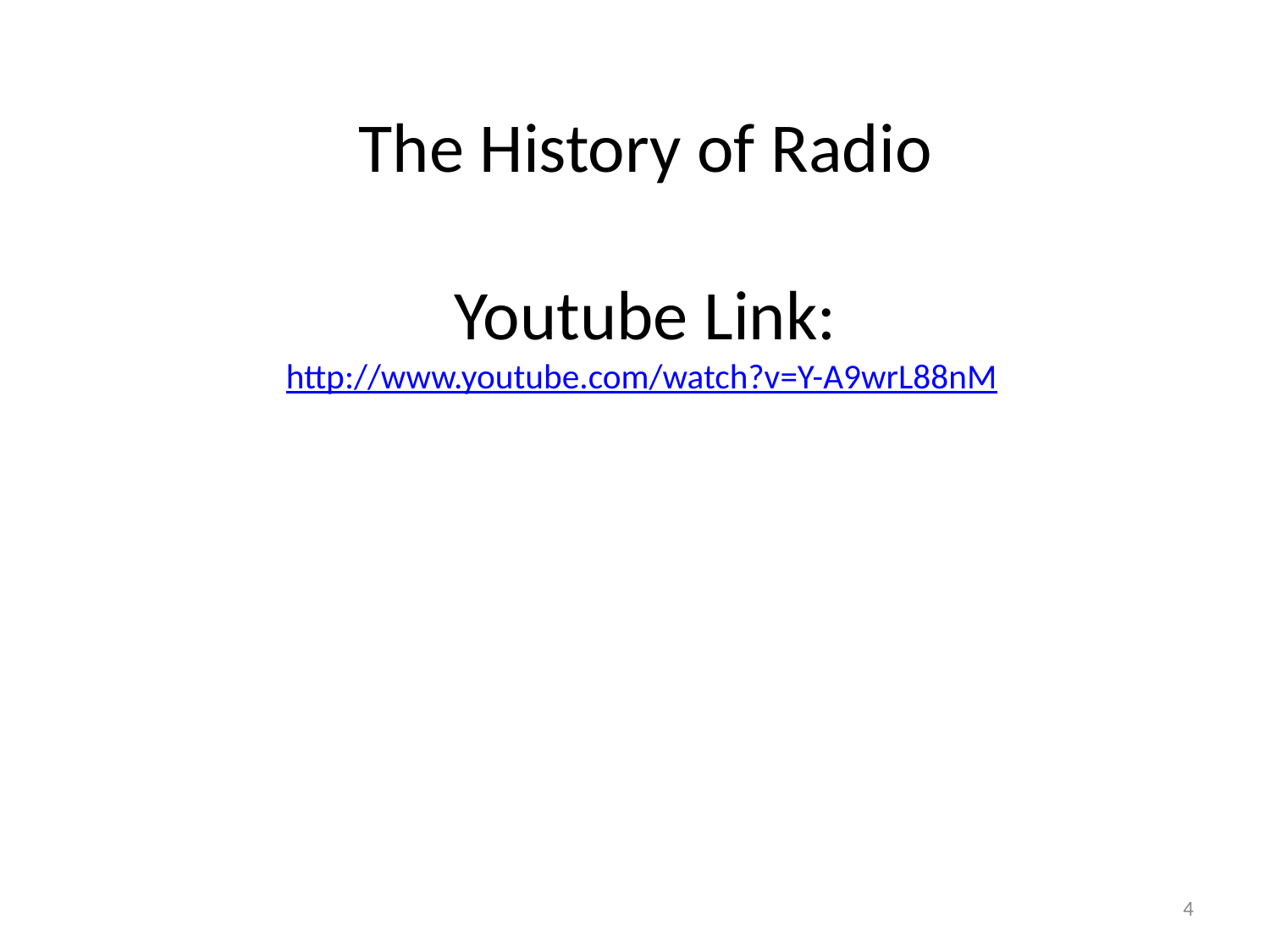

# The History of Radio Youtube Link: http://www.youtube.com/watch?v=Y-A9wrL88nM
4